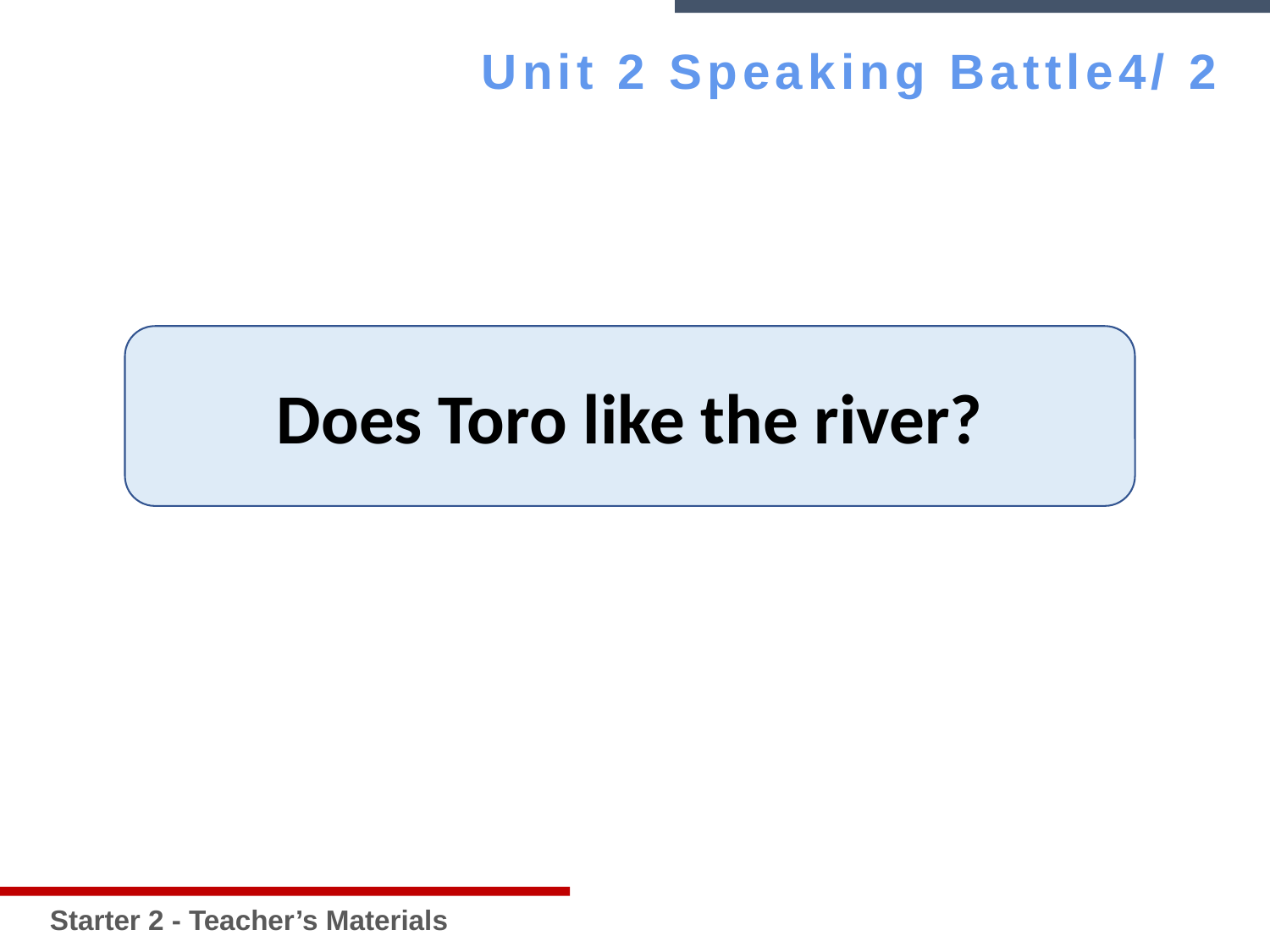

Starter 2 - Teacher’s Materials
Unit 2 Speaking Battle4/ 2
Does Toro like the river?